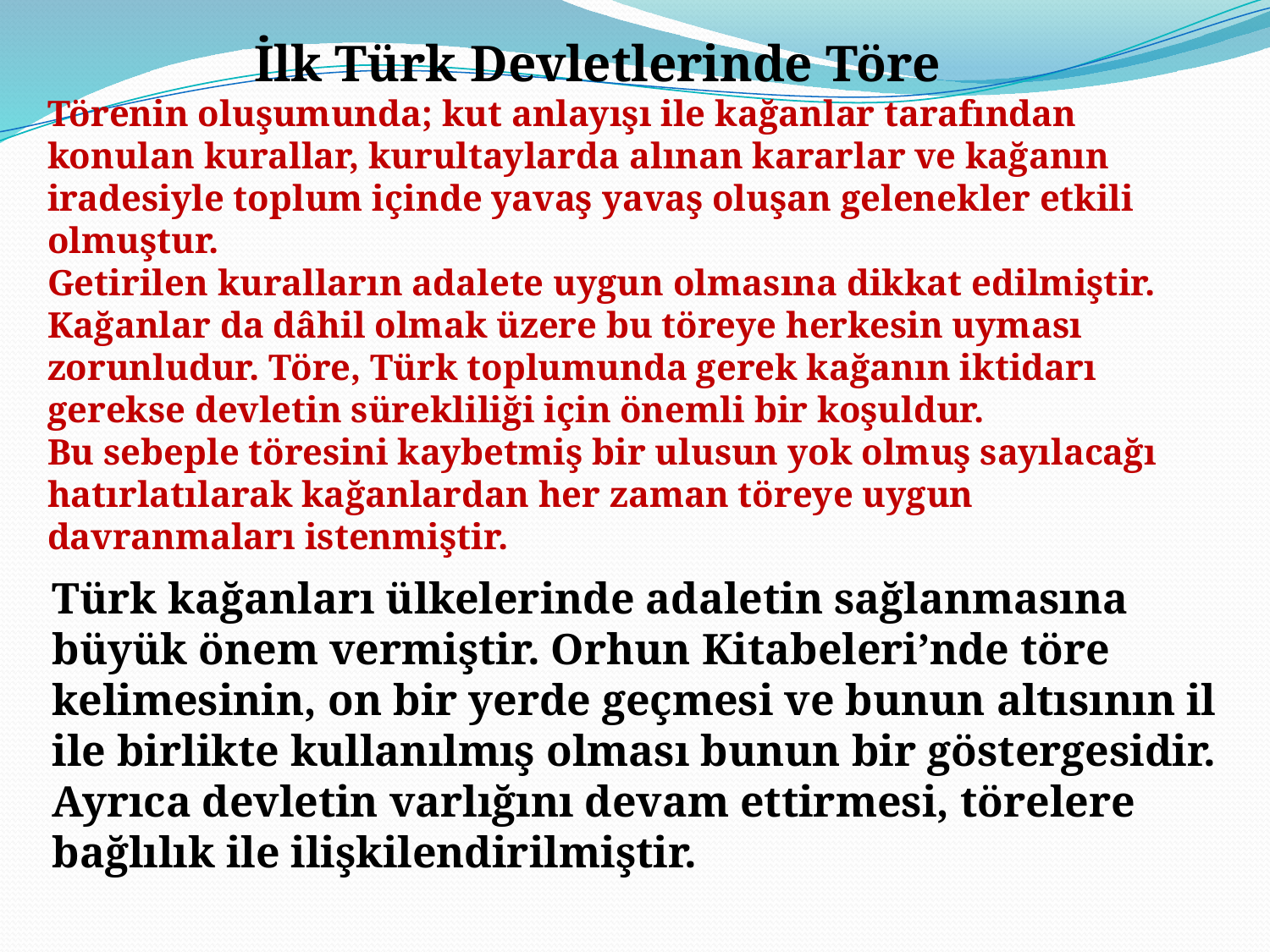

İlk Türk Devletlerinde Töre
Törenin oluşumunda; kut anlayışı ile kağanlar tarafından konulan kurallar, kurultaylarda alınan kararlar ve kağanın iradesiyle toplum içinde yavaş yavaş oluşan gelenekler etkili olmuştur.
Getirilen kuralların adalete uygun olmasına dikkat edilmiştir. Kağanlar da dâhil olmak üzere bu töreye herkesin uyması zorunludur. Töre, Türk toplumunda gerek kağanın iktidarı gerekse devletin sürekliliği için önemli bir koşuldur.
Bu sebeple töresini kaybetmiş bir ulusun yok olmuş sayılacağı hatırlatılarak kağanlardan her zaman töreye uygun davranmaları istenmiştir.

Türk kağanları ülkelerinde adaletin sağlanmasına büyük önem vermiştir. Orhun Kitabeleri’nde töre kelimesinin, on bir yerde geçmesi ve bunun altısının il ile birlikte kullanılmış olması bunun bir göstergesidir. Ayrıca devletin varlığını devam ettirmesi, törelere bağlılık ile ilişkilendirilmiştir.